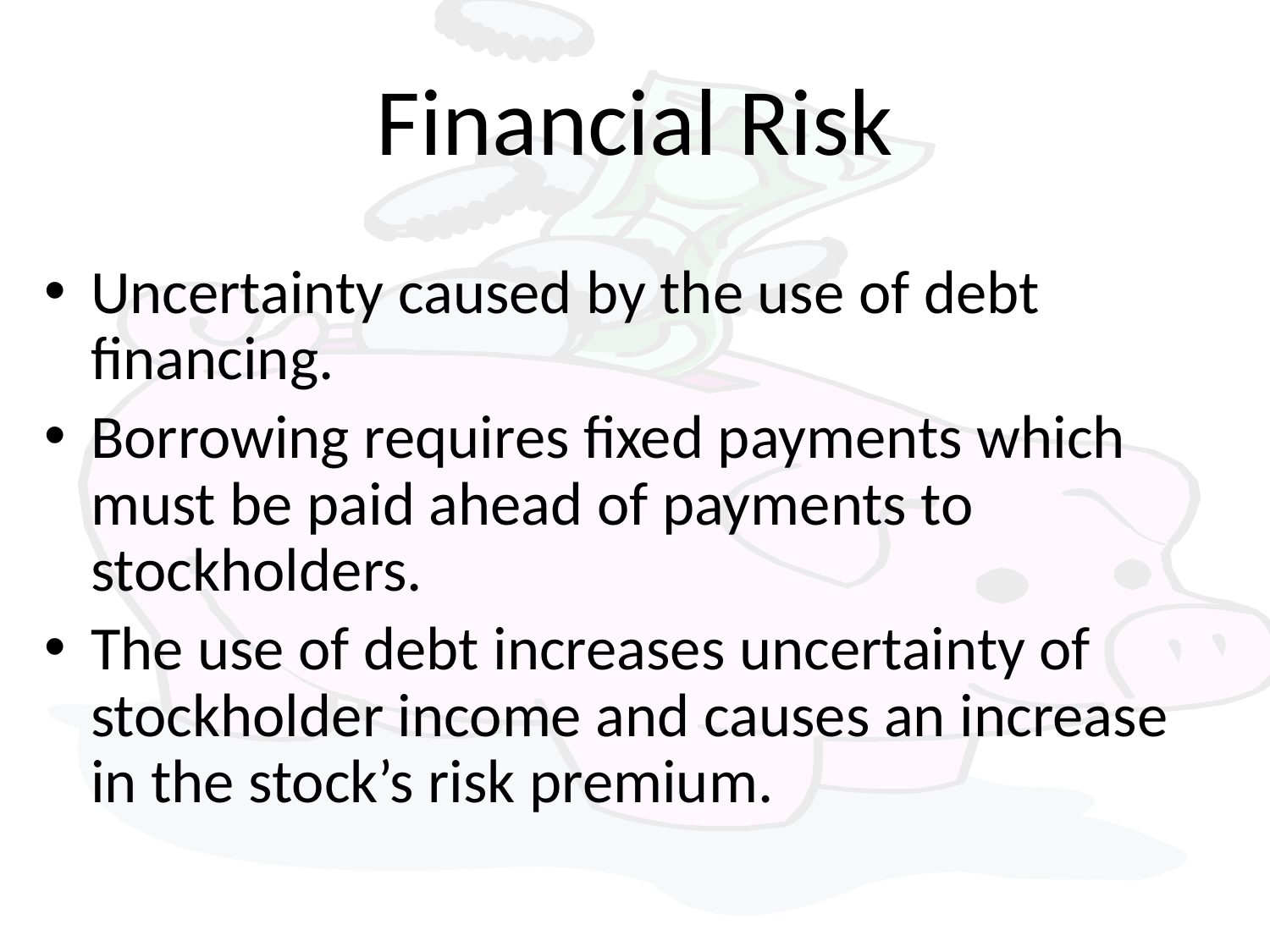

# Financial Risk
Uncertainty caused by the use of debt financing.
Borrowing requires fixed payments which must be paid ahead of payments to stockholders.
The use of debt increases uncertainty of stockholder income and causes an increase in the stock’s risk premium.